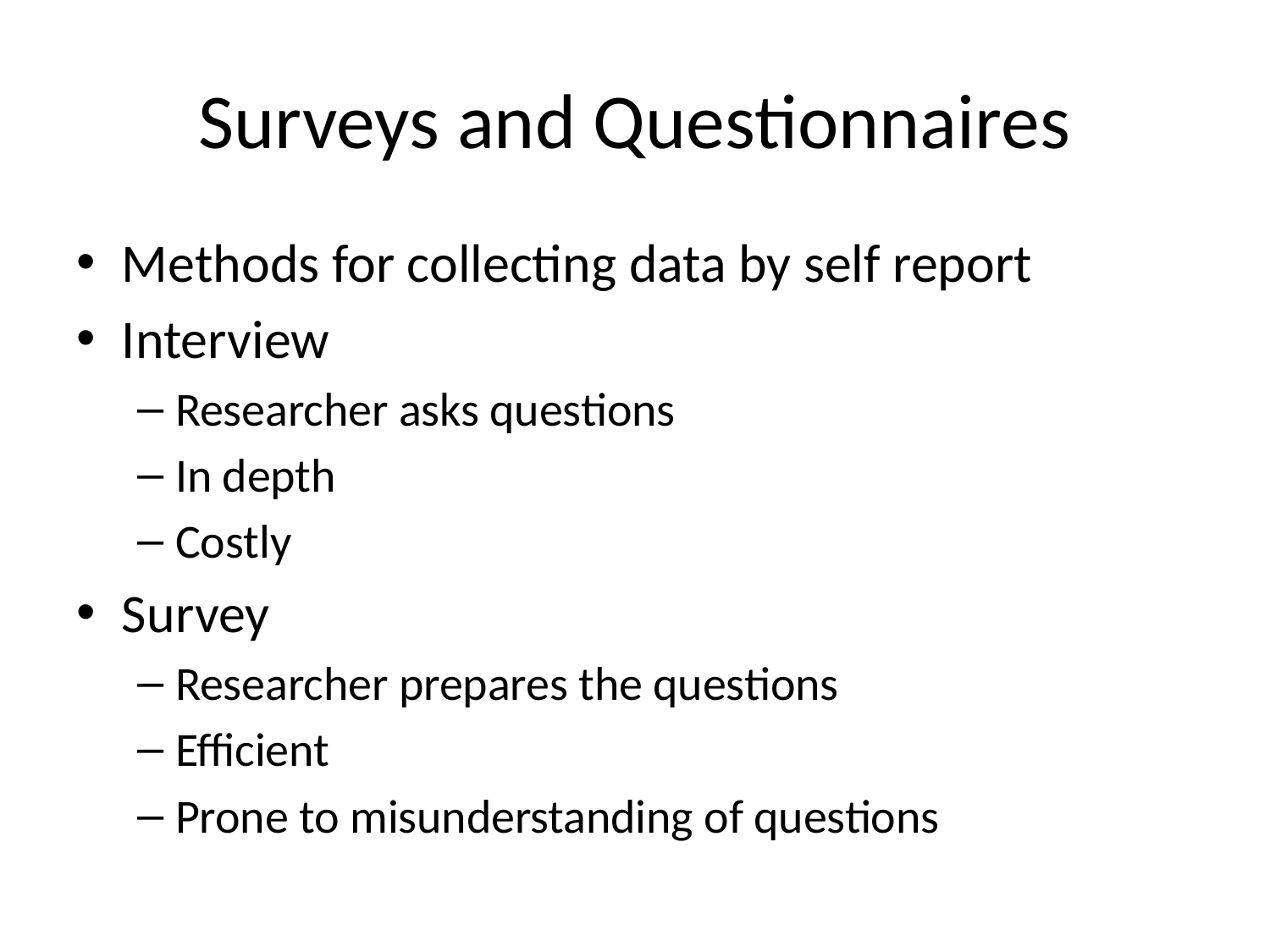

# Surveys and Questionnaires
Methods for collecting data by self report
Interview
Researcher asks questions
In depth
Costly
Survey
Researcher prepares the questions
Efficient
Prone to misunderstanding of questions